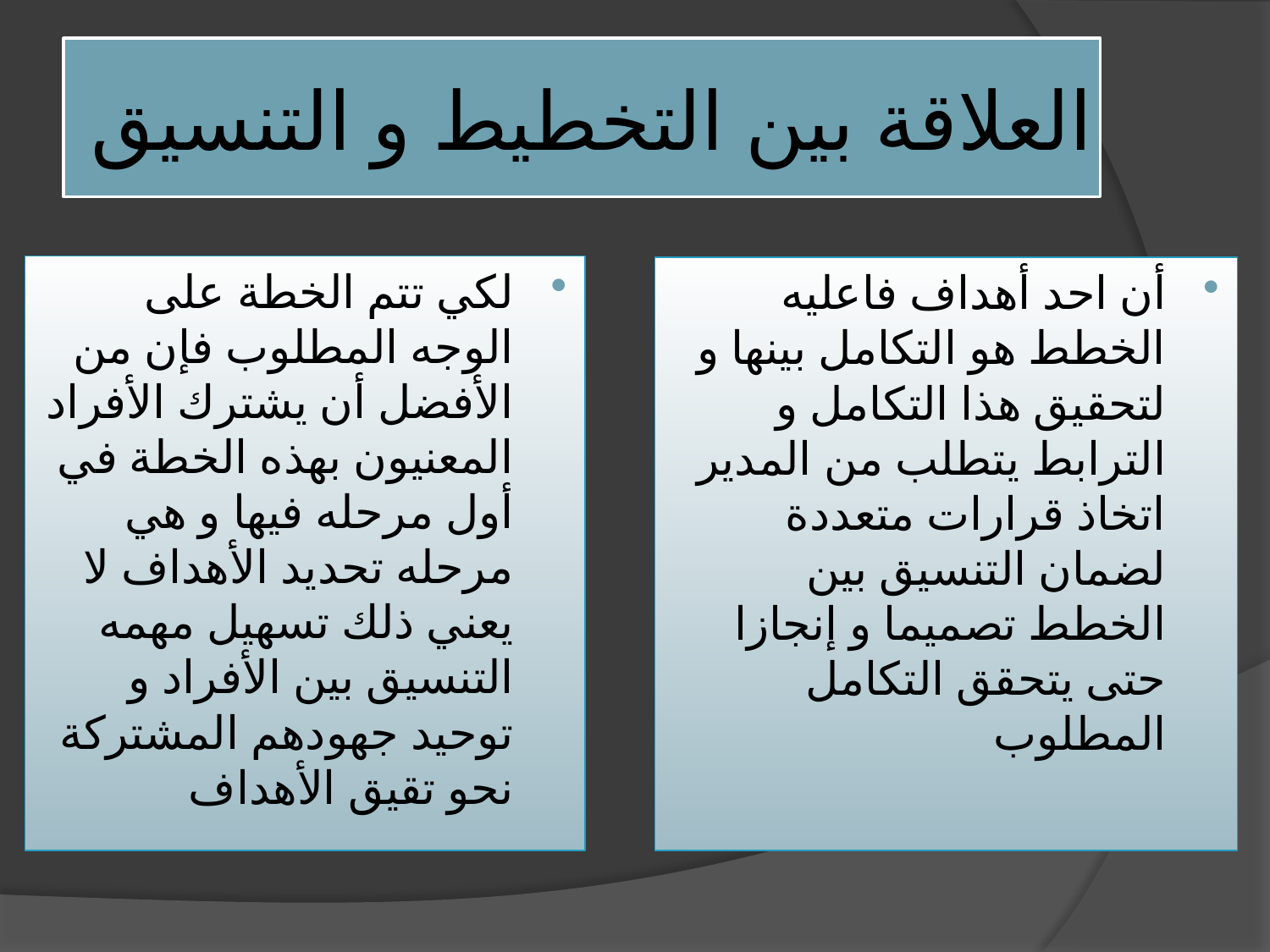

# العلاقة بين التخطيط و التنسيق
لكي تتم الخطة على الوجه المطلوب فإن من الأفضل أن يشترك الأفراد المعنيون بهذه الخطة في أول مرحله فيها و هي مرحله تحديد الأهداف لا  يعني ذلك تسهيل مهمه التنسيق بين الأفراد و توحيد جهودهم المشتركة نحو تقيق الأهداف
أن احد أهداف فاعليه الخطط هو التكامل بينها و لتحقيق هذا التكامل و الترابط يتطلب من المدير اتخاذ قرارات متعددة لضمان التنسيق بين الخطط تصميما و إنجازا حتى يتحقق التكامل المطلوب